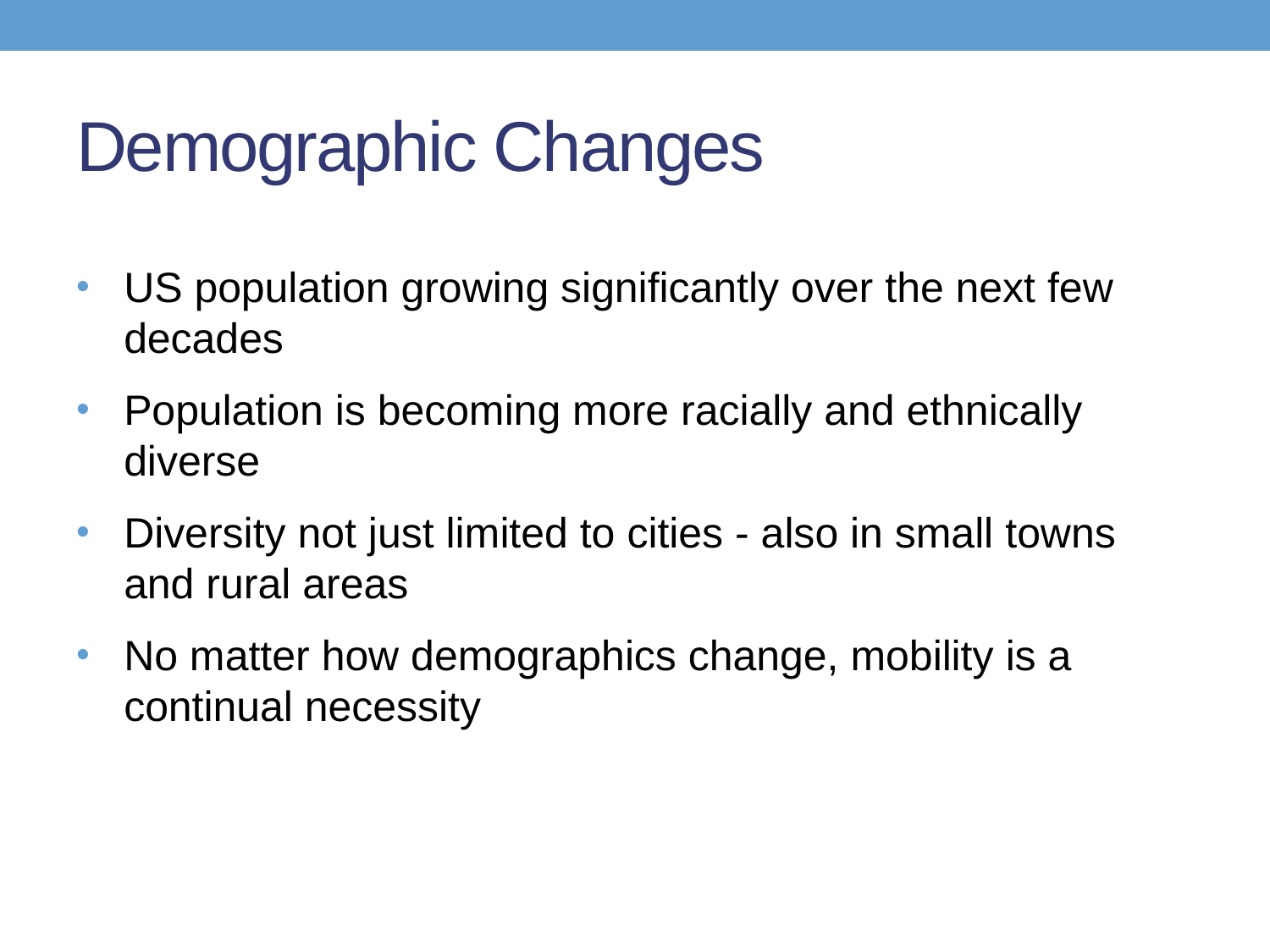

# Demographic Changes
US population growing significantly over the next few decades
Population is becoming more racially and ethnically diverse
Diversity not just limited to cities - also in small towns and rural areas
No matter how demographics change, mobility is a continual necessity